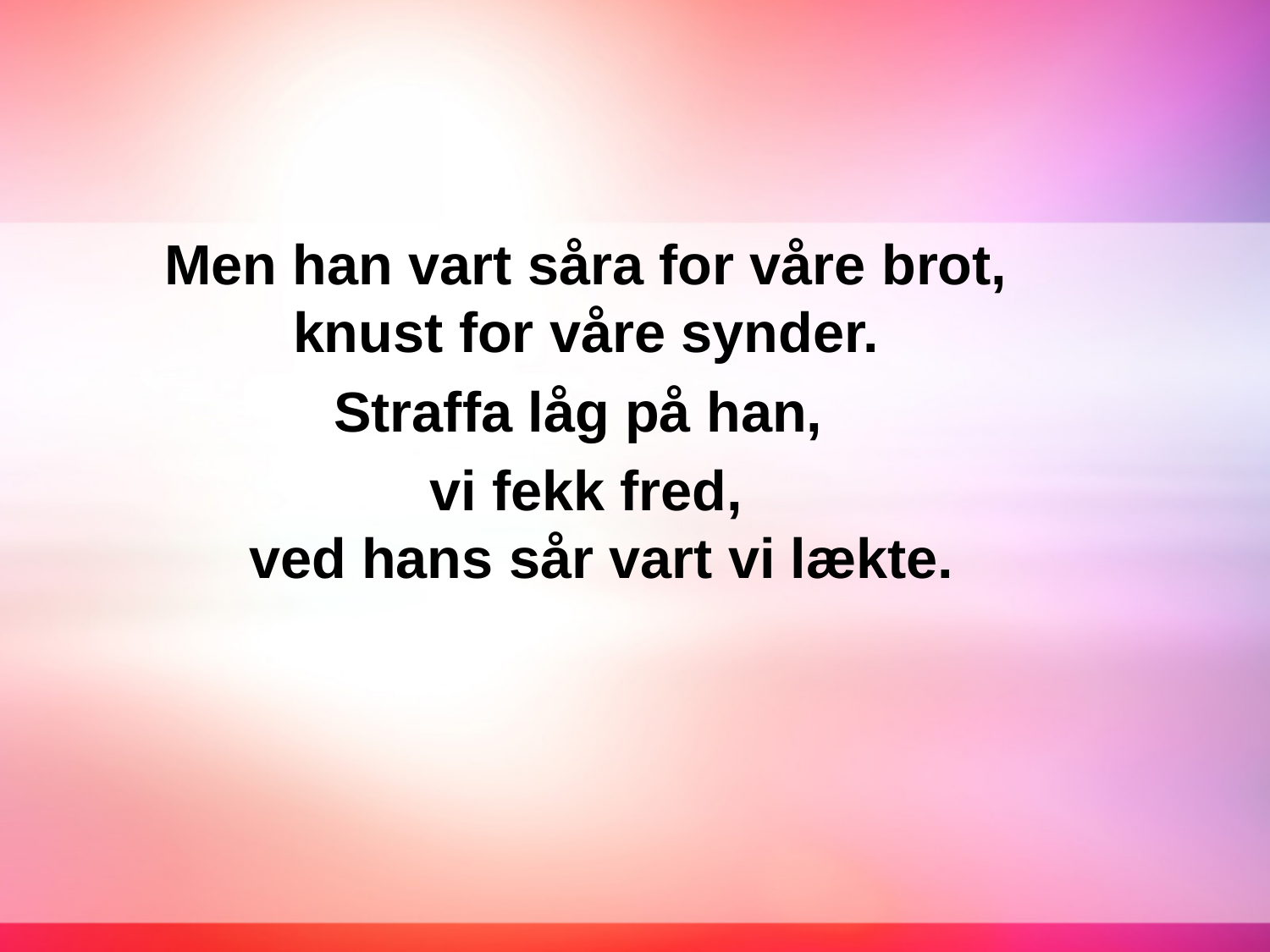

Men han vart såra for våre brot, knust for våre synder.
Straffa låg på han,
vi fekk fred,
  ved hans sår vart vi lækte.